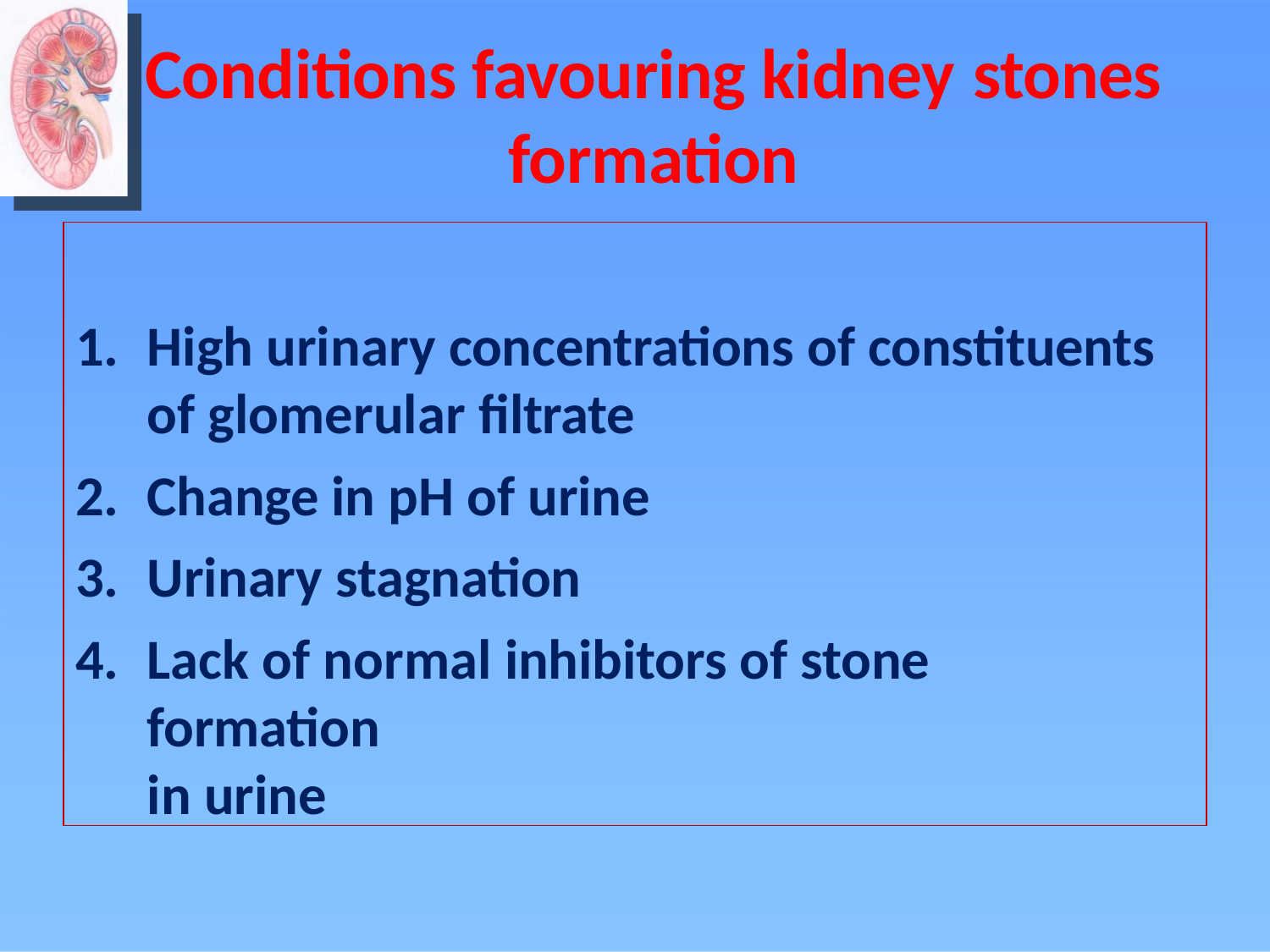

# Conditions favouring kidney stones
formation

High urinary concentrations of constituents  of glomerular filtrate
Change in pH of urine
Urinary stagnation
Lack of normal inhibitors of stone formation
in urine